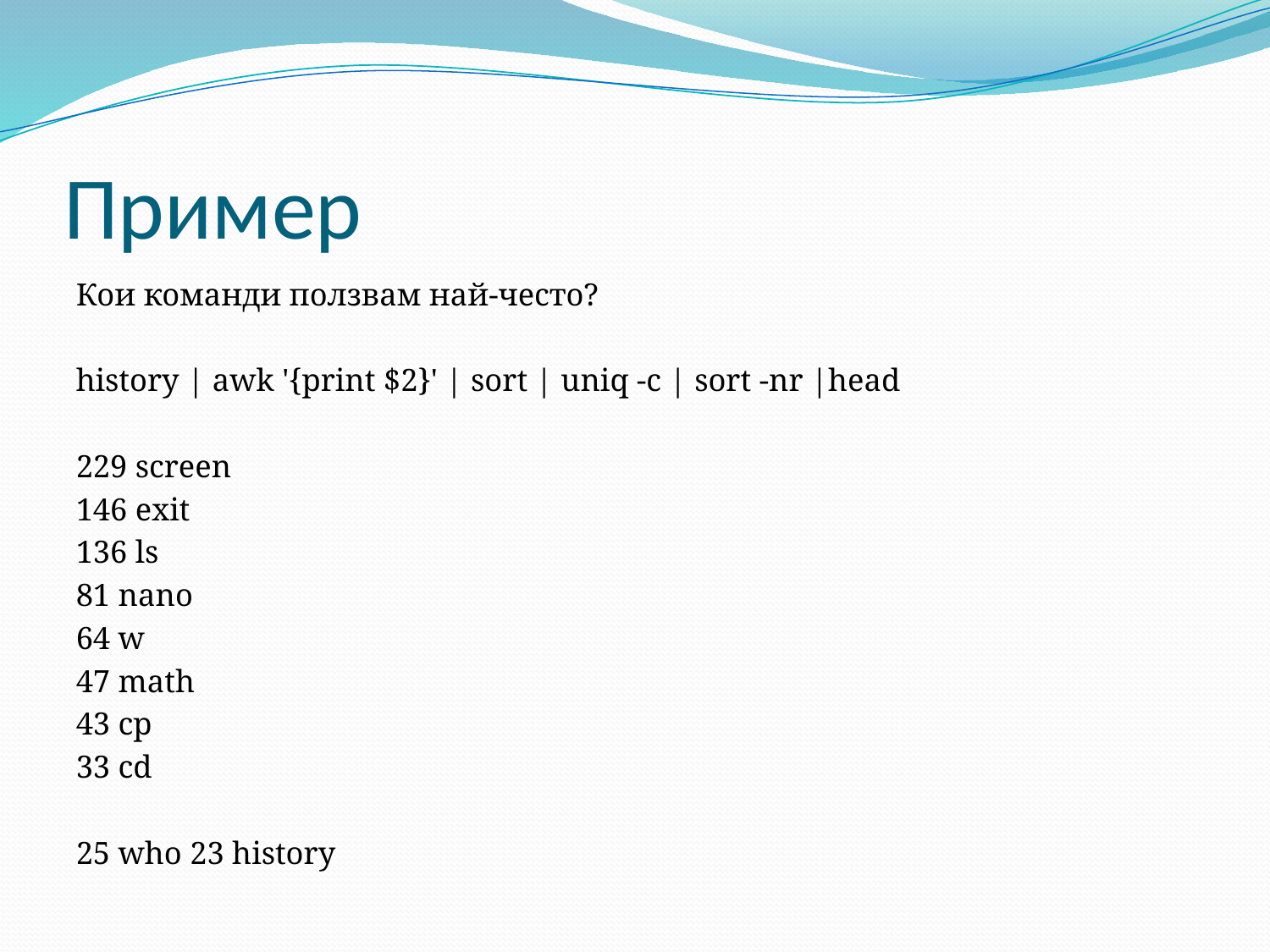

# Пример
Кои команди ползвам най-често?

history | awk '{print $2}' | sort | uniq -c | sort -nr |head

229 screen
146 exit
136 ls
81 nano
64 w
47 math
43 cp
33 cd

25 who 23 history